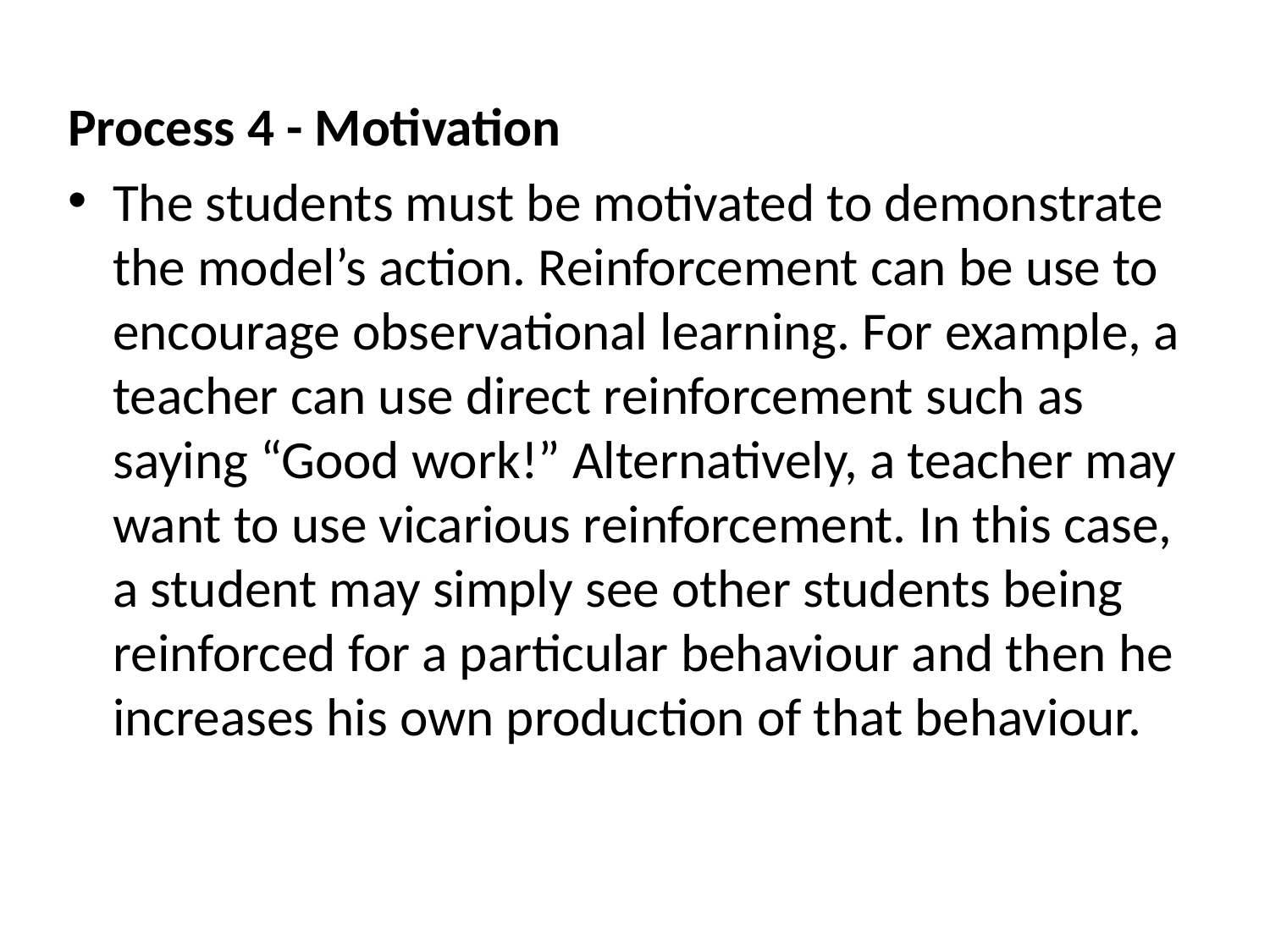

Process 4 - Motivation
The students must be motivated to demonstrate the model’s action. Reinforcement can be use to encourage observational learning. For example, a teacher can use direct reinforcement such as saying “Good work!” Alternatively, a teacher may want to use vicarious reinforcement. In this case, a student may simply see other students being reinforced for a particular behaviour and then he increases his own production of that behaviour.